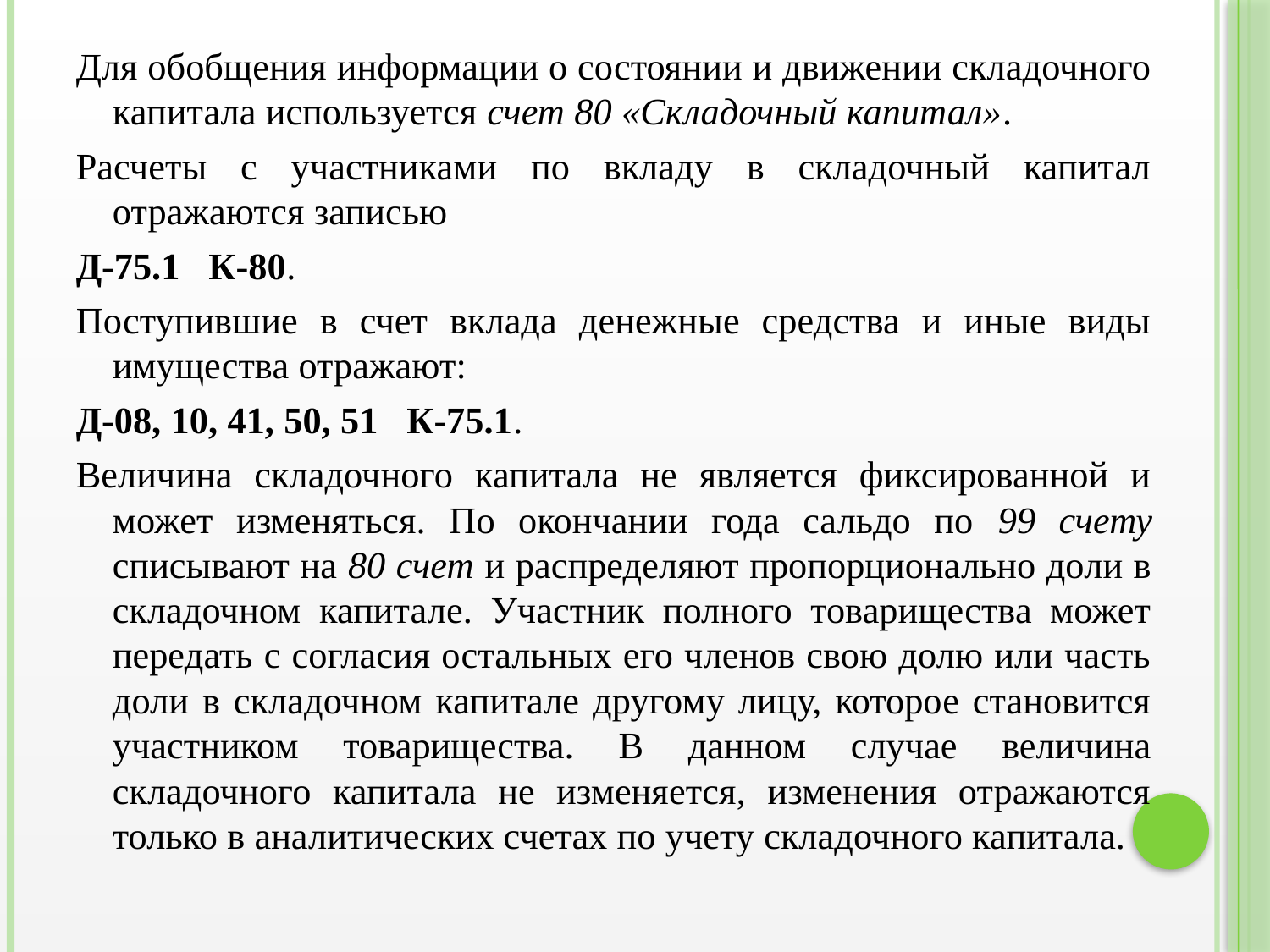

Для обобщения информации о состоянии и движении складочного капитала используется счет 80 «Складочный капитал».
Расчеты с участниками по вкладу в складочный капитал отражаются записью
Д-75.1   К-80.
Поступившие в счет вклада денежные средства и иные виды имущества отражают:
Д-08, 10, 41, 50, 51   К-75.1.
Величина складочного капитала не является фиксированной и может изменяться. По окончании года сальдо по 99 счету списывают на 80 счет и распределяют пропорционально доли в складочном капитале. Участник полного товарищества может передать с согласия остальных его членов свою долю или часть доли в складочном капитале другому лицу, которое становится участником товарищества. В данном случае величина складочного капитала не изменяется, изменения отражаются только в аналитических счетах по учету складочного капитала.